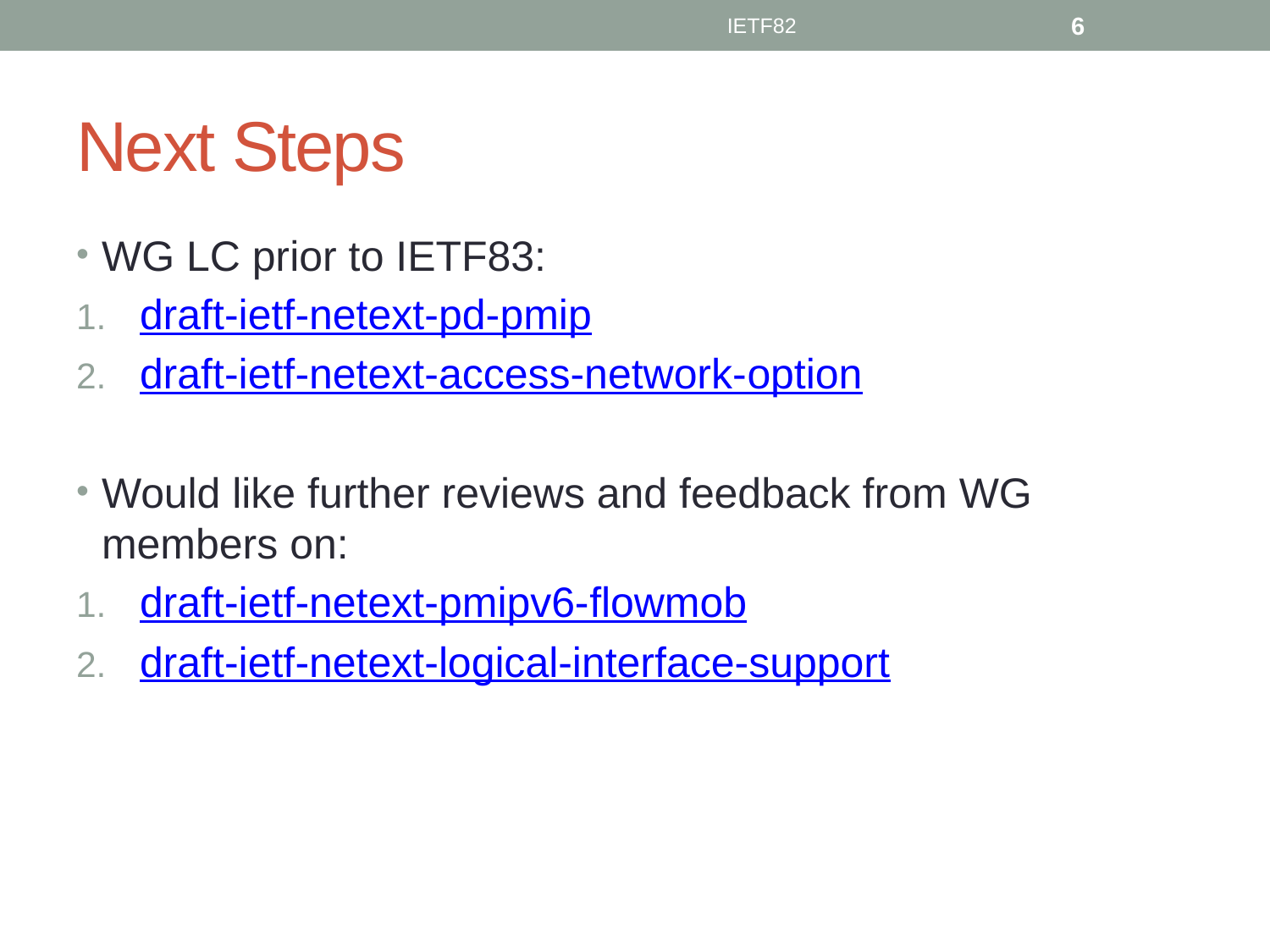

IETF82
6
# Next Steps
WG LC prior to IETF83:
draft-ietf-netext-pd-pmip
draft-ietf-netext-access-network-option

Would like further reviews and feedback from WG members on:
draft-ietf-netext-pmipv6-flowmob
draft-ietf-netext-logical-interface-support